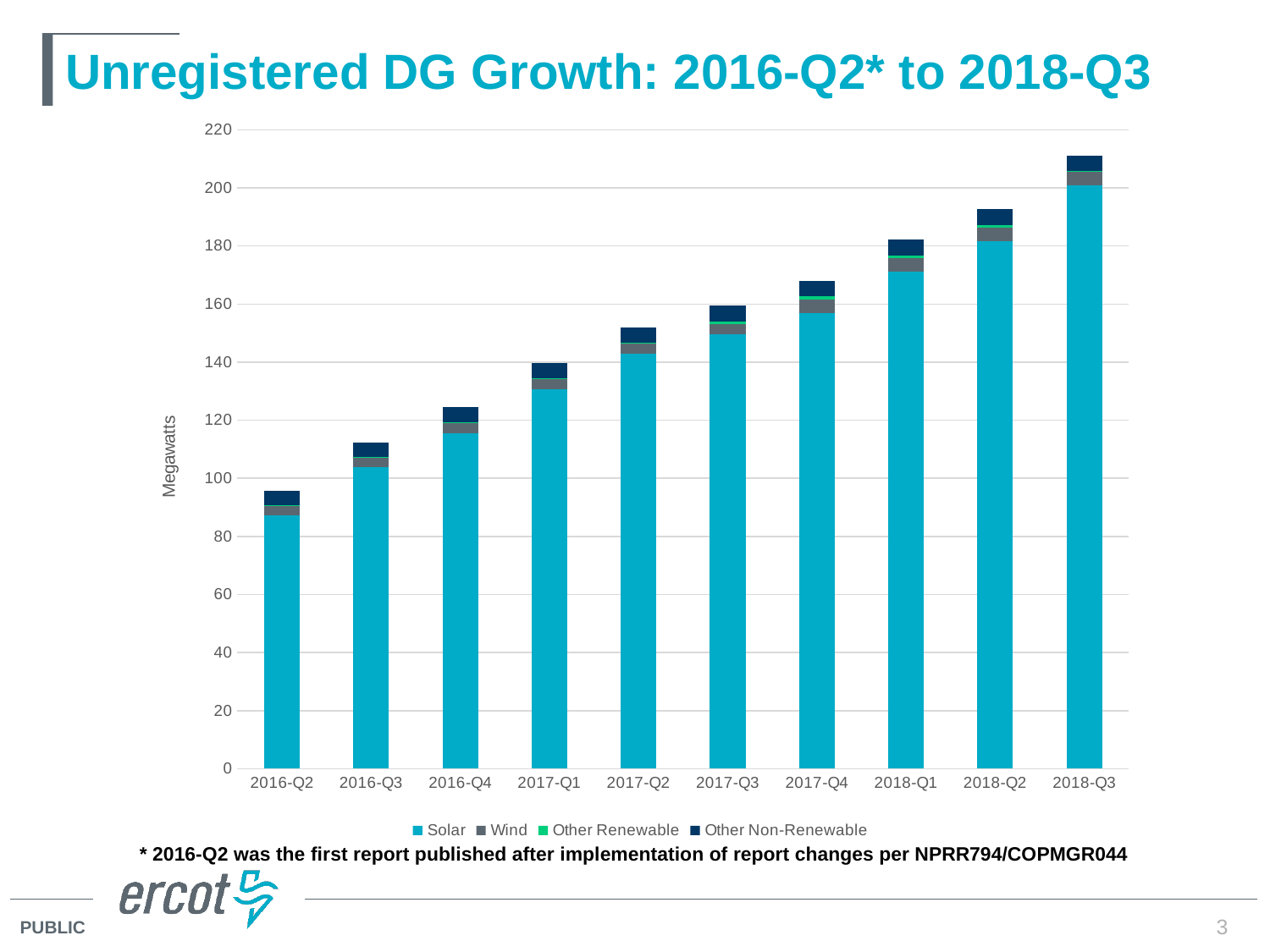

# Unregistered DG Growth: 2016-Q2* to 2018-Q3

### Chart

| Category | Solar | Wind | Other Renewable | Other Non-Renewable |
|---|---|---|---|---|
| 2016-Q2 | 87.33956539999949 | 3.140039999999998 | 0.225 | 4.95086 |
| 2016-Q3 | 103.77877939999892 | 3.223099999999998 | 0.337 | 4.95086 |
| 2016-Q4 | 115.36805259999808 | 3.5429919999999946 | 0.337 | 5.283860000000001 |
| 2017-Q1 | 130.56943199999992 | 3.4479619999999973 | 0.337 | 5.2200999999999995 |
| 2017-Q2 | 142.77625200000085 | 3.5205319999999993 | 0.337 | 5.387864 |
| 2017-Q3 | 149.58505499999944 | 3.5197819999999975 | 0.937 | 5.387864000000001 |
| 2017-Q4 | 157.0284049999989 | 4.642687999999997 | 0.937 | 5.387864000000001 |
| 2018-Q1 | 171.21392000000142 | 4.587887999999999 | 0.937 | 5.387864000000001 |
| 2018-Q2 | 181.76475199999922 | 4.587887999999997 | 0.937 | 5.387864000000001 |
| 2018-Q3 | 200.81076700000037 | 4.584087999999992 | 0.337 | 5.387864000000001 |
* 2016-Q2 was the first report published after implementation of report changes per NPRR794/COPMGR044
3